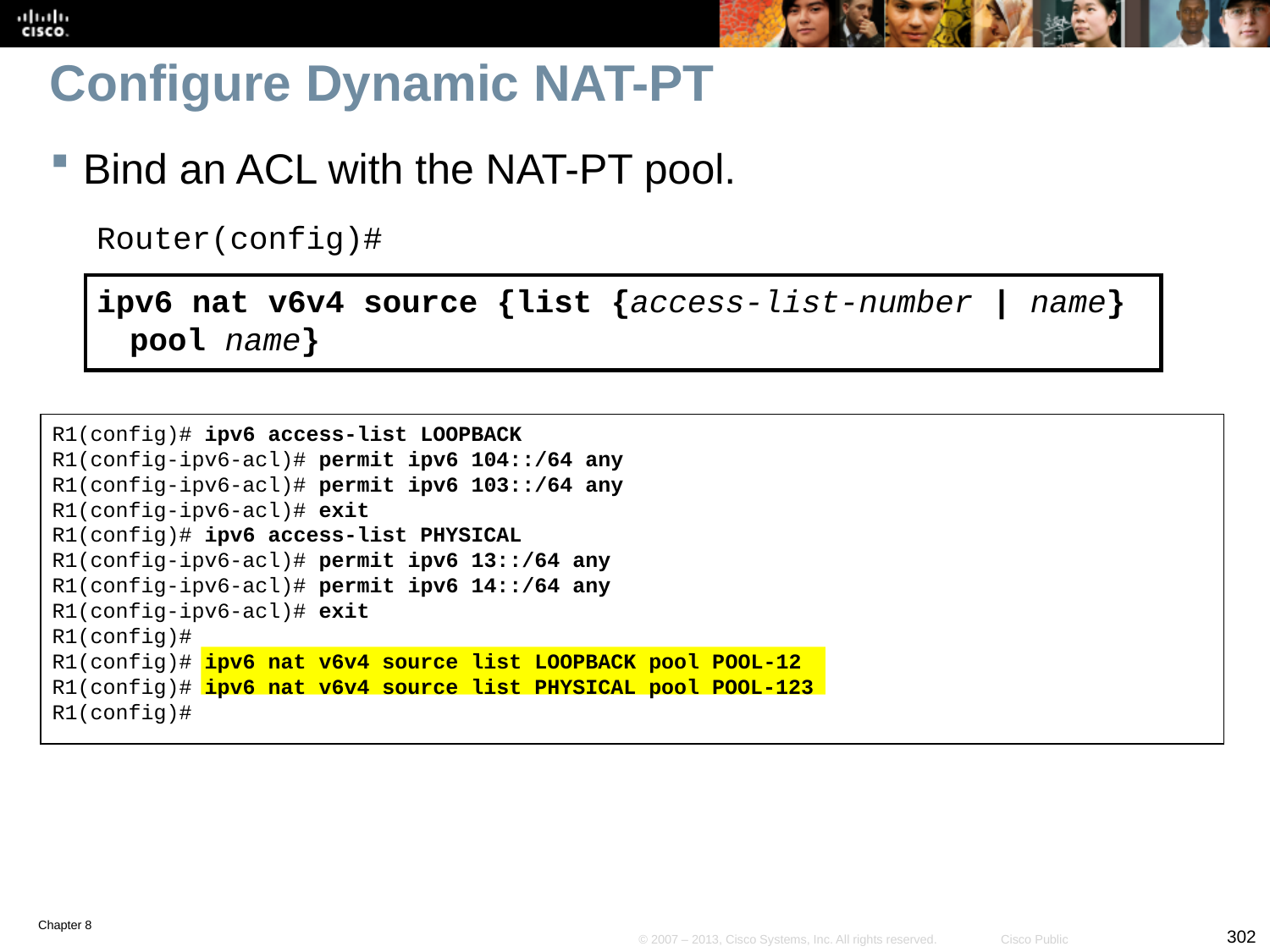

# Configure Dynamic NAT-PT
Bind an ACL with the NAT-PT pool.
Router(config)#
ipv6 nat v6v4 source {list {access-list-number | name} pool name}
R1(config)# ipv6 access-list LOOPBACK
R1(config-ipv6-acl)# permit ipv6 104::/64 any
R1(config-ipv6-acl)# permit ipv6 103::/64 any
R1(config-ipv6-acl)# exit
R1(config)# ipv6 access-list PHYSICAL
R1(config-ipv6-acl)# permit ipv6 13::/64 any
R1(config-ipv6-acl)# permit ipv6 14::/64 any
R1(config-ipv6-acl)# exit
R1(config)#
R1(config)# ipv6 nat v6v4 source list LOOPBACK pool POOL-12
R1(config)# ipv6 nat v6v4 source list PHYSICAL pool POOL-123
R1(config)#